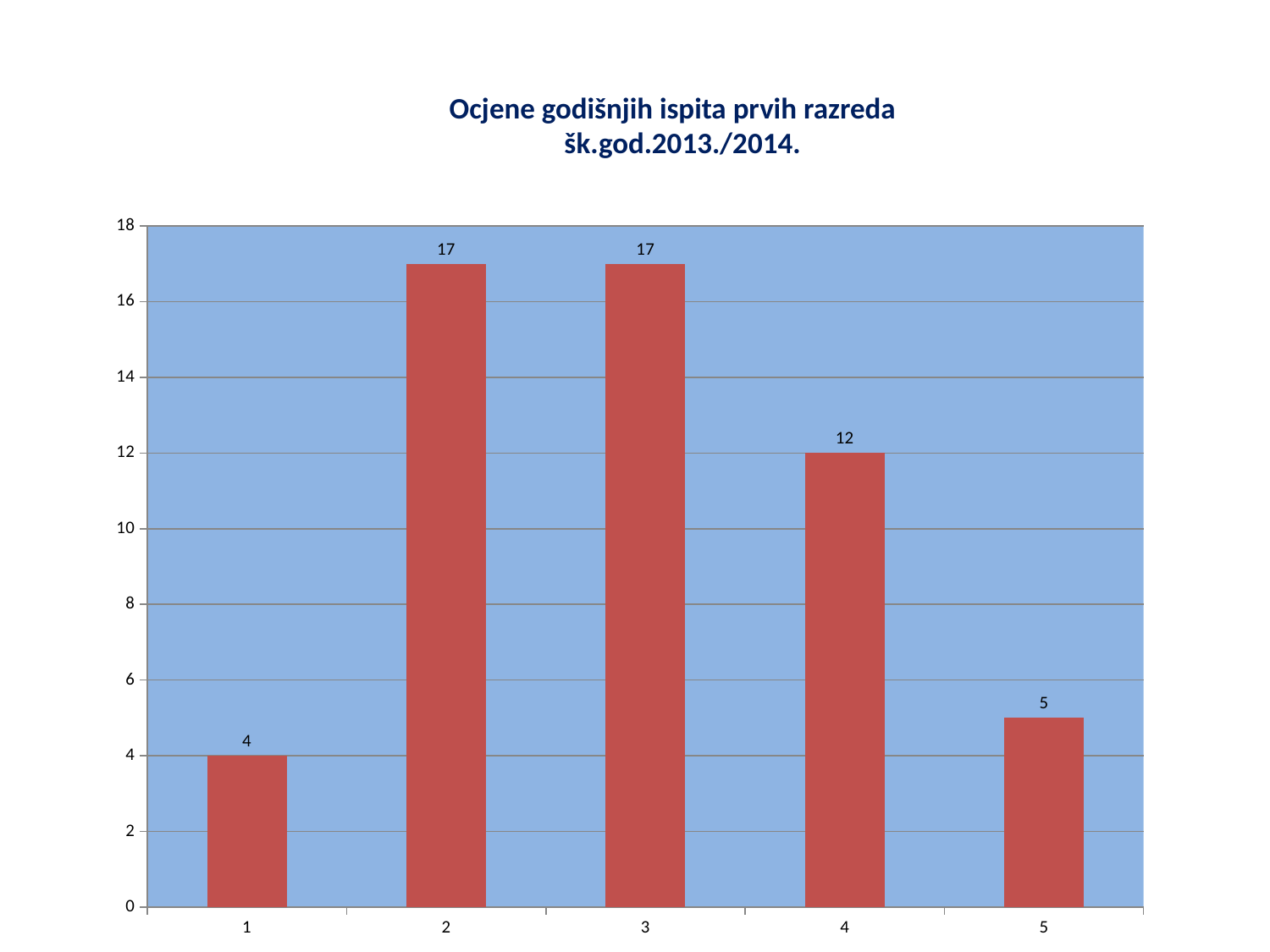

# Ocjene godišnjih ispita prvih razreda šk.god.2013./2014.

### Chart

| Category |  |
|---|---|